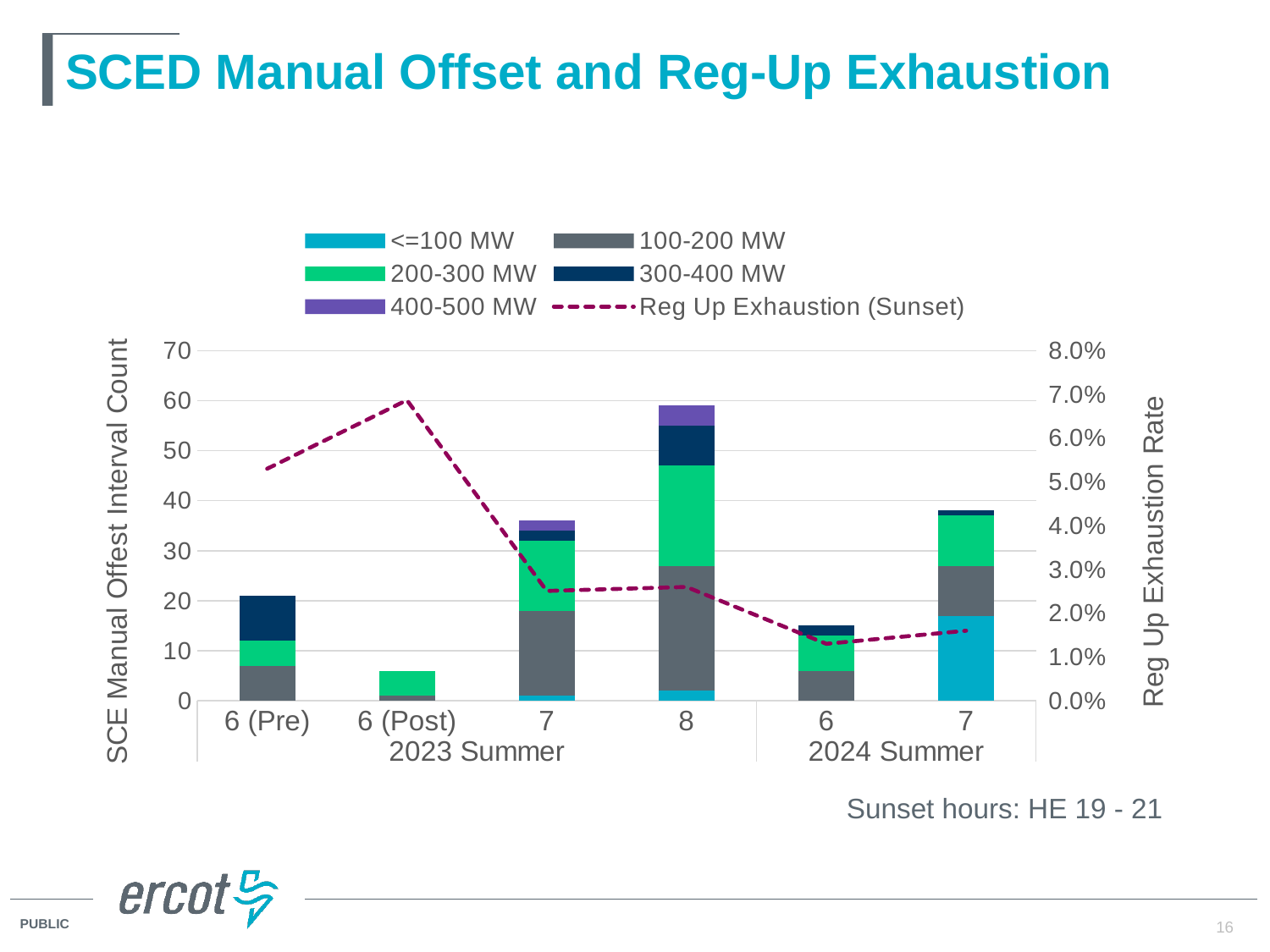

# SCED Manual Offset and Reg-Up Exhaustion

### Chart

| Category | <=100 MW | 100-200 MW | 200-300 MW | 300-400 MW | 400-500 MW |  |
|---|---|---|---|---|---|---|
| 6 (Pre) | None | 7.0 | 5.0 | 9.0 | None | 0.05303030303030303 |
| 6 (Post) | None | 1.0 | 5.0 | None | None | 0.06871345029239766 |
| 7 | 1.0 | 17.0 | 14.0 | 2.0 | 2.0 | 0.025089605734767026 |
| 8 | 2.0 | 25.0 | 20.0 | 8.0 | 4.0 | 0.026 |
| 6 | None | 6.0 | 7.0 | 2.0 | None | 0.013 |
| 7 | 17.0 | 10.0 | 10.0 | 1.0 | None | 0.016 |
Sunset hours: HE 19 - 21
16